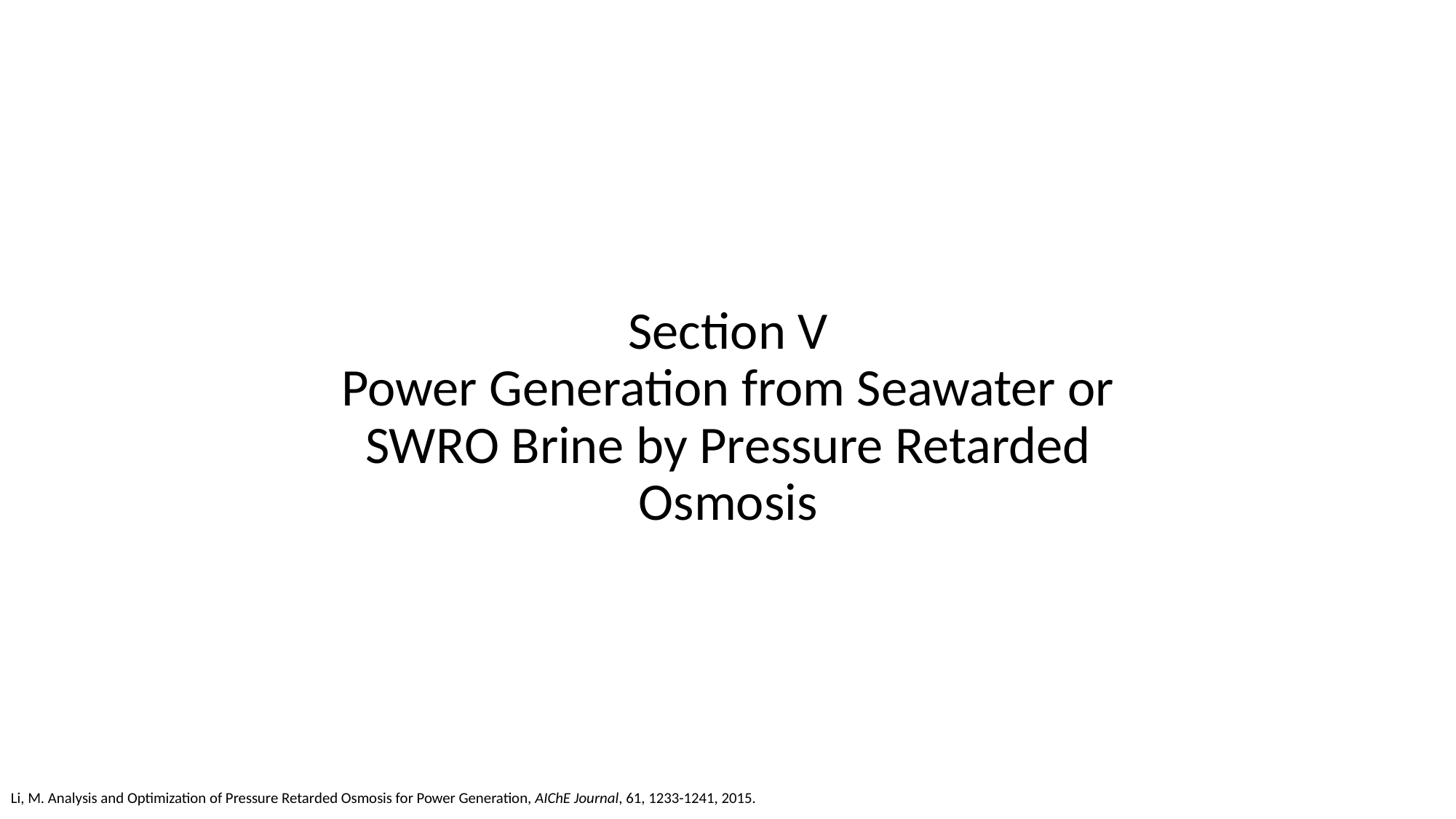

# Section V Power Generation from Seawater or SWRO Brine by Pressure Retarded Osmosis
Li, M. Analysis and Optimization of Pressure Retarded Osmosis for Power Generation, AIChE Journal, 61, 1233-1241, 2015.